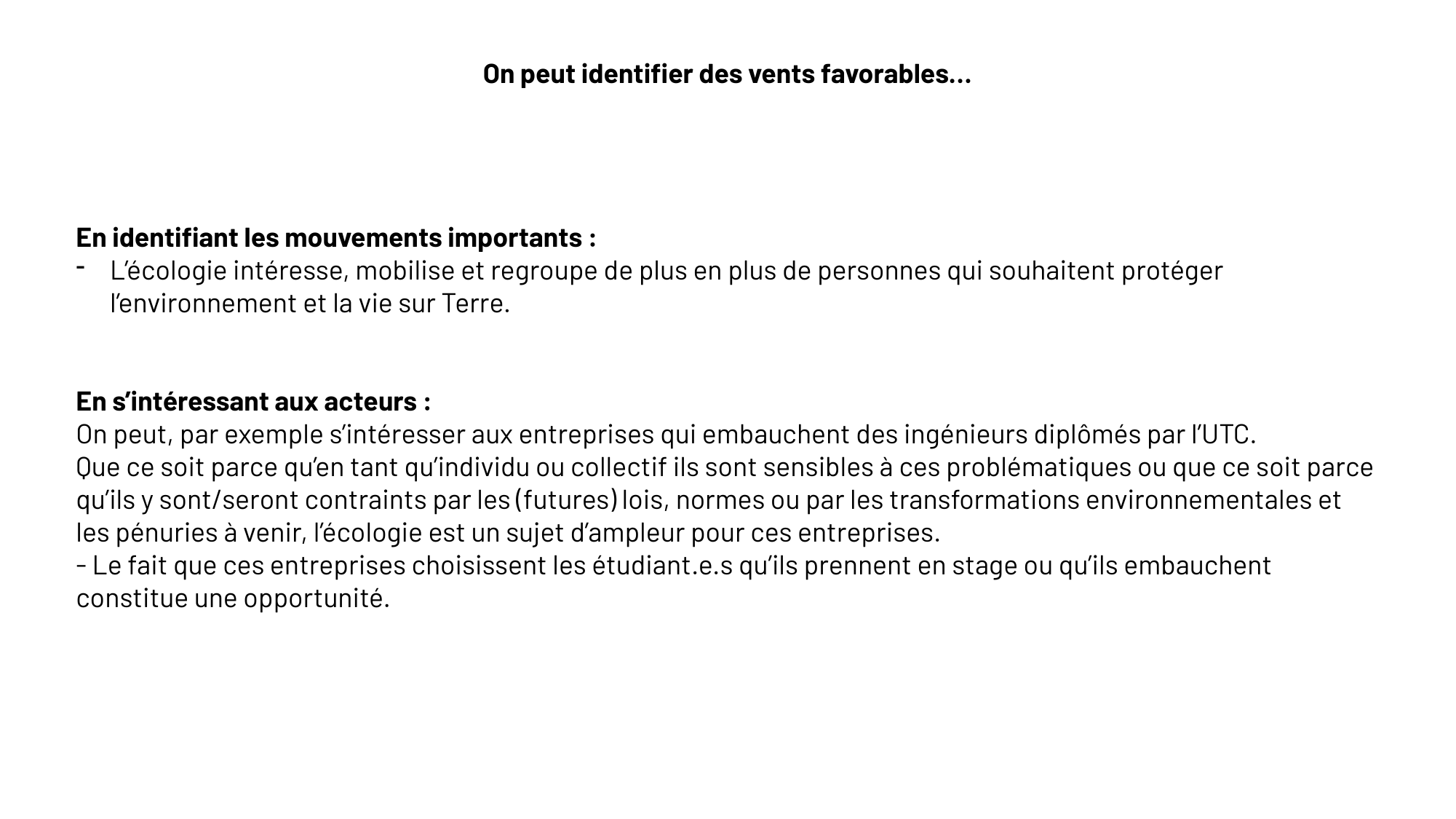

On peut identifier des vents favorables…

En identifiant les mouvements importants :
L’écologie intéresse, mobilise et regroupe de plus en plus de personnes qui souhaitent protéger l’environnement et la vie sur Terre.

En s’intéressant aux acteurs :
On peut, par exemple s’intéresser aux entreprises qui embauchent des ingénieurs diplômés par l’UTC.
Que ce soit parce qu’en tant qu’individu ou collectif ils sont sensibles à ces problématiques ou que ce soit parce qu’ils y sont/seront contraints par les (futures) lois, normes ou par les transformations environnementales et les pénuries à venir, l’écologie est un sujet d’ampleur pour ces entreprises.
- Le fait que ces entreprises choisissent les étudiant.e.s qu’ils prennent en stage ou qu’ils embauchent constitue une opportunité.